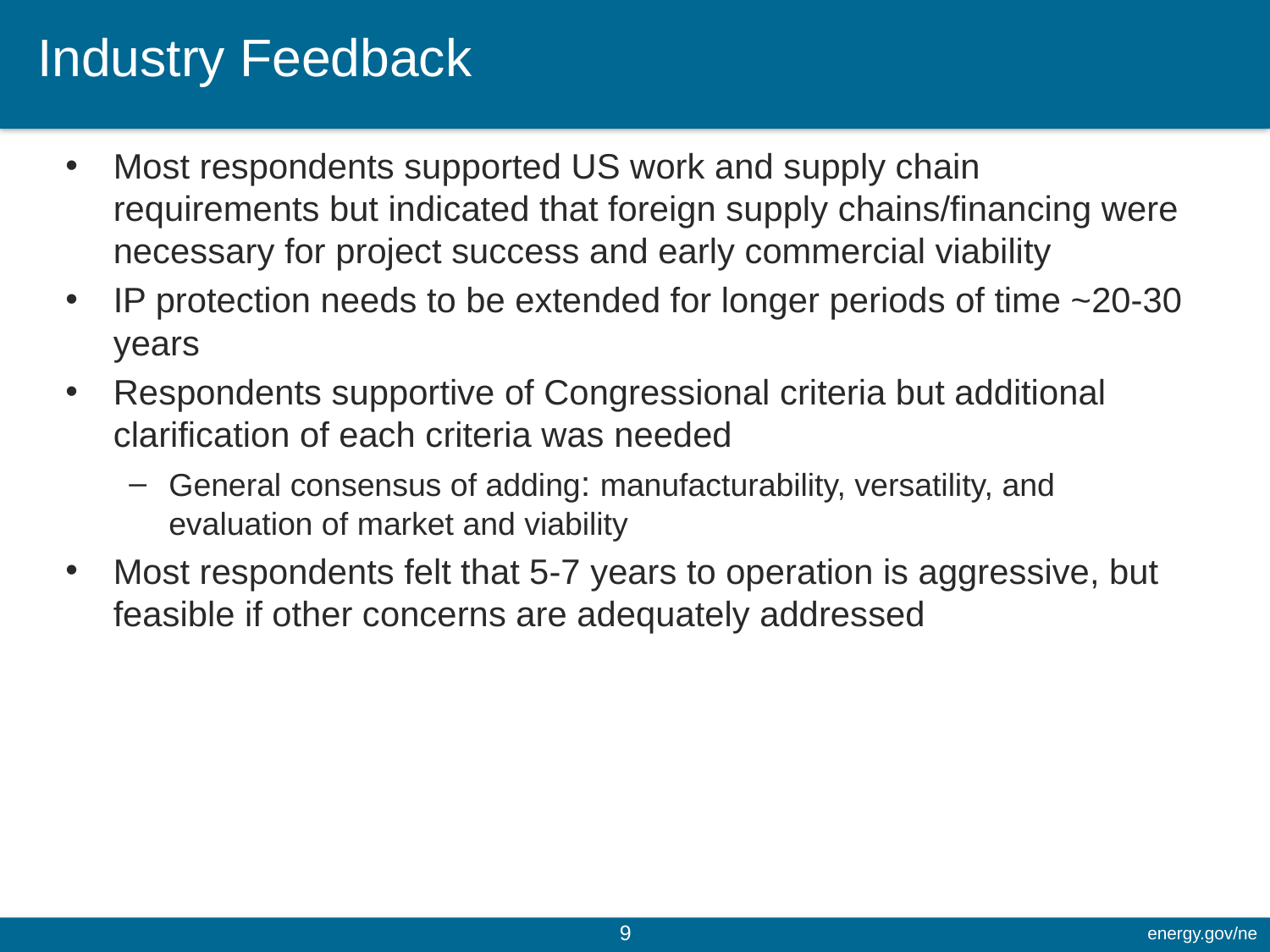

# Industry Feedback
Most respondents supported US work and supply chain requirements but indicated that foreign supply chains/financing were necessary for project success and early commercial viability
IP protection needs to be extended for longer periods of time ~20-30 years
Respondents supportive of Congressional criteria but additional clarification of each criteria was needed
General consensus of adding: manufacturability, versatility, and evaluation of market and viability
Most respondents felt that 5-7 years to operation is aggressive, but feasible if other concerns are adequately addressed